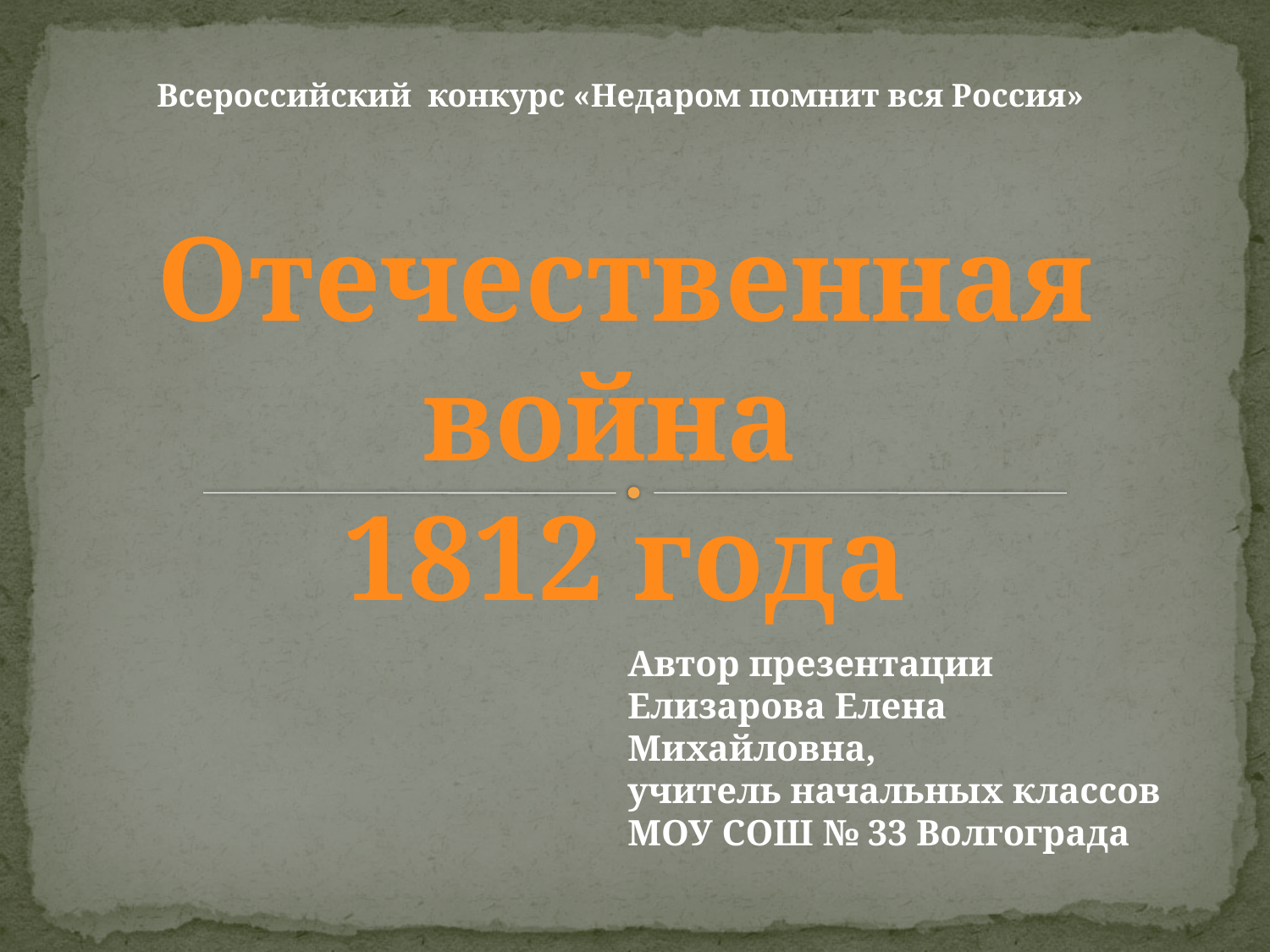

Всероссийский  конкурс «Недаром помнит вся Россия»
Отечественная война
1812 года
Автор презентации
Елизарова Елена Михайловна,
учитель начальных классов
МОУ СОШ № 33 Волгограда